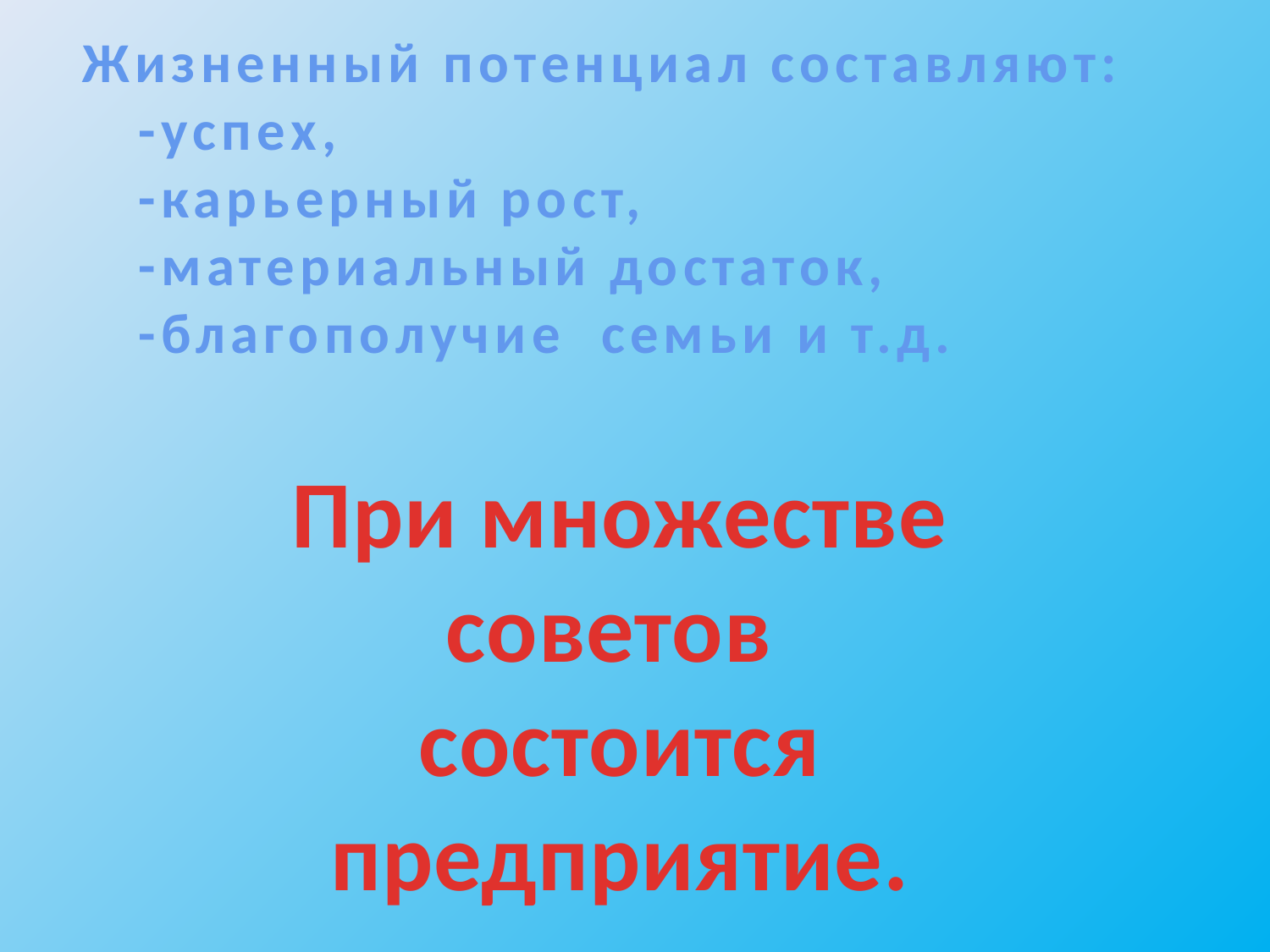

Жизненный потенциал составляют:
       -успех,
       -карьерный рост,
       -материальный достаток,
       -благополучие  семьи и т.д.
При множестве советов
состоится предприятие.